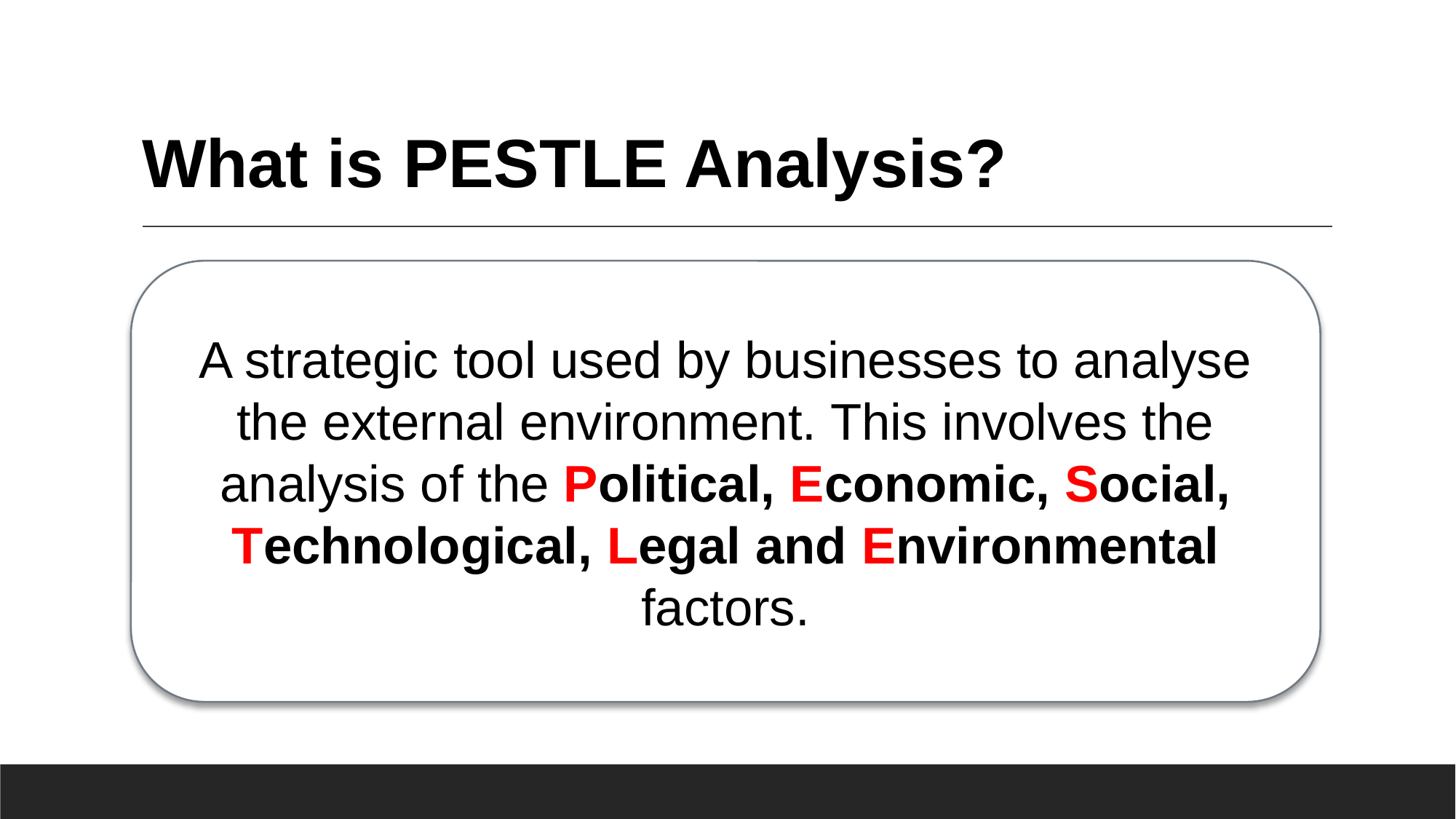

# What is PESTLE Analysis?
A strategic tool used by businesses to analyse the external environment. This involves the analysis of the Political, Economic, Social, Technological, Legal and Environmental factors.